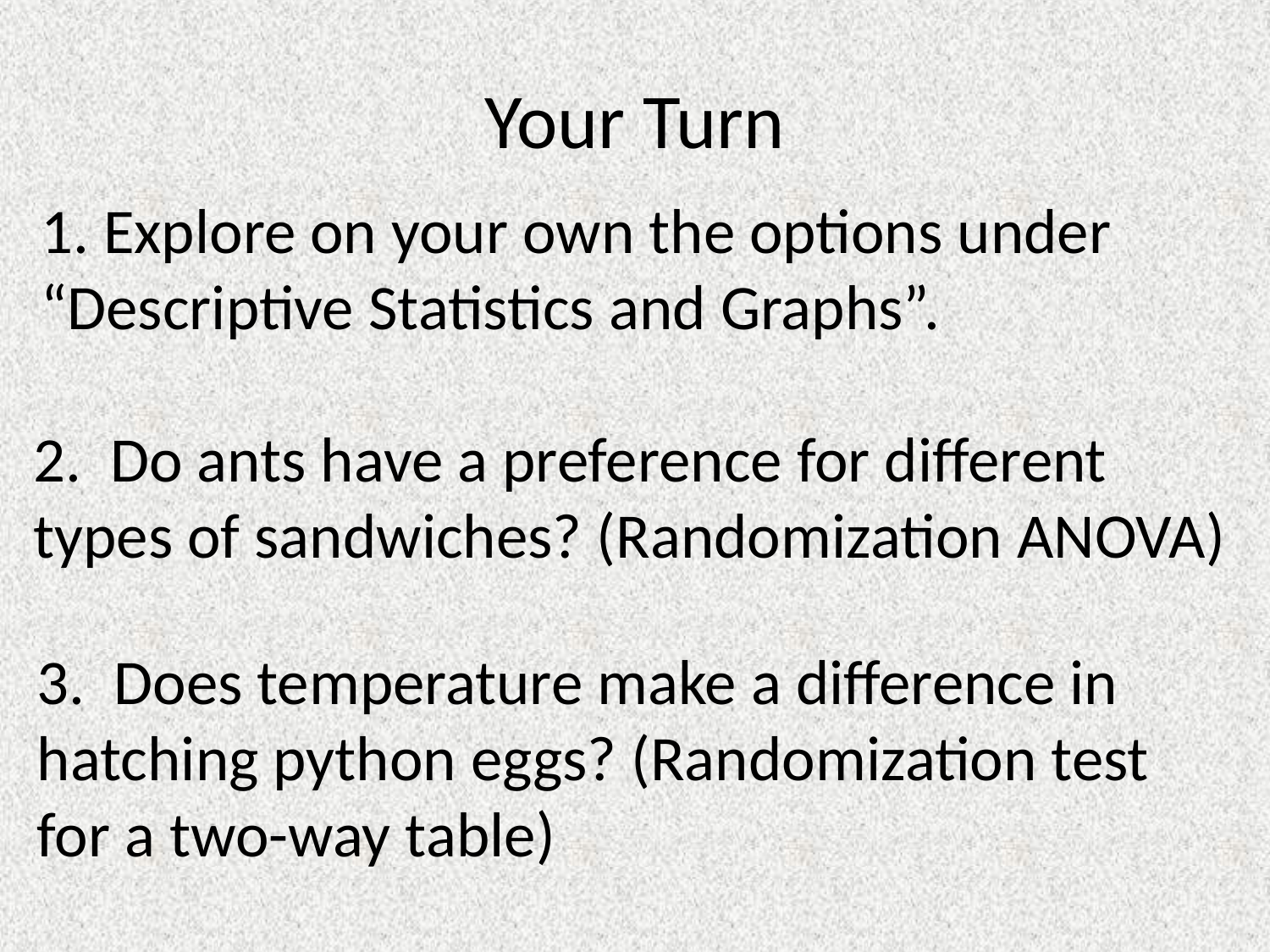

# Your Turn
1. Explore on your own the options under “Descriptive Statistics and Graphs”.
2.  Do ants have a preference for different types of sandwiches? (Randomization ANOVA)
3.  Does temperature make a difference in hatching python eggs? (Randomization test for a two-way table)